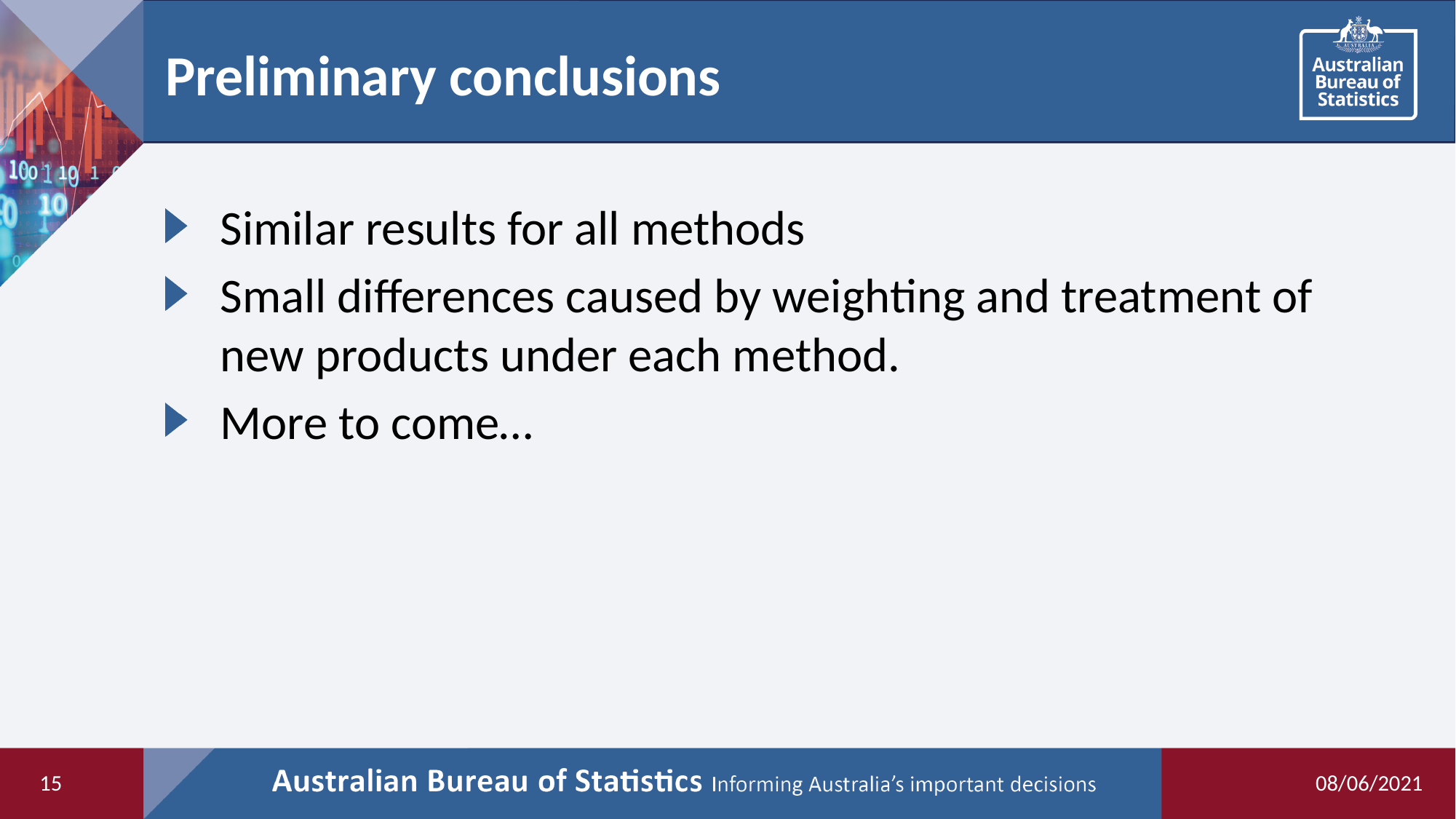

# Preliminary conclusions
Similar results for all methods
Small differences caused by weighting and treatment of new products under each method.
More to come…

15
08/06/2021